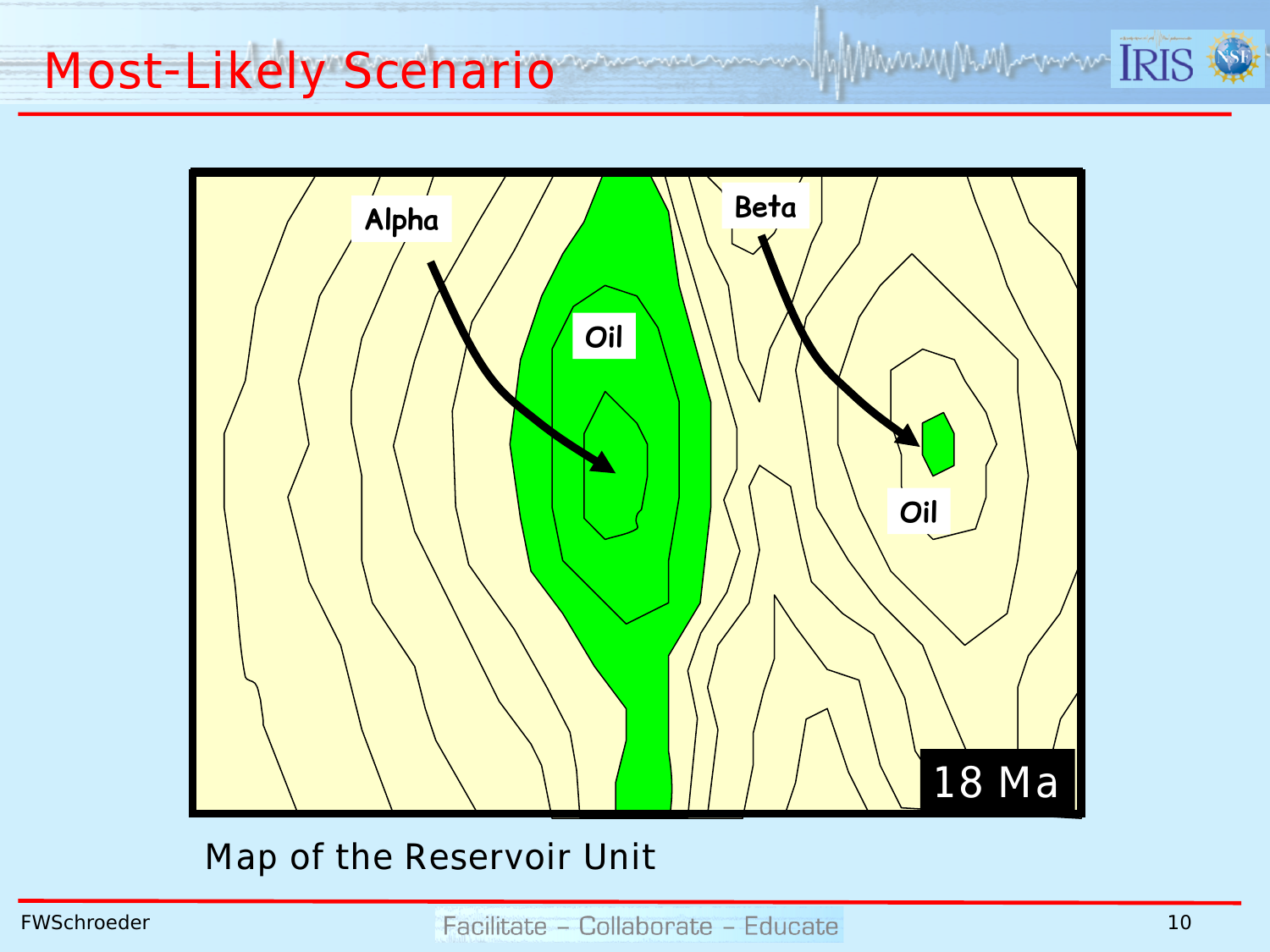

# Most-Likely Scenario

Beta
Alpha

Oil

Oil
18 Ma
Map of the Reservoir Unit